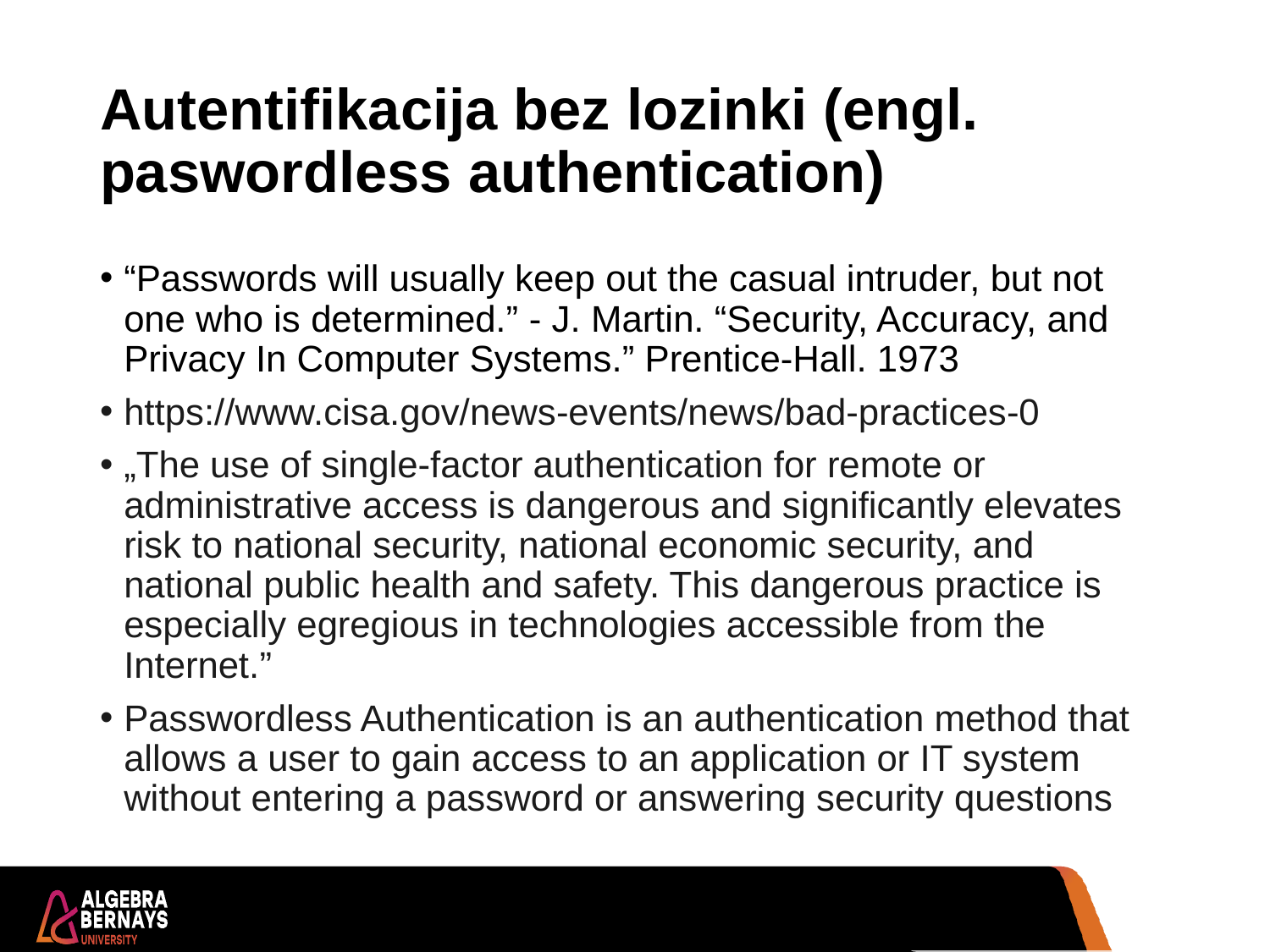

# Autentifikacija bez lozinki (engl. paswordless authentication)
“Passwords will usually keep out the casual intruder, but not one who is determined.” - J. Martin. “Security, Accuracy, and Privacy In Computer Systems.” Prentice-Hall. 1973
https://www.cisa.gov/news-events/news/bad-practices-0
„The use of single-factor authentication for remote or administrative access is dangerous and significantly elevates risk to national security, national economic security, and national public health and safety. This dangerous practice is especially egregious in technologies accessible from the Internet.”
Passwordless Authentication is an authentication method that allows a user to gain access to an application or IT system without entering a password or answering security questions